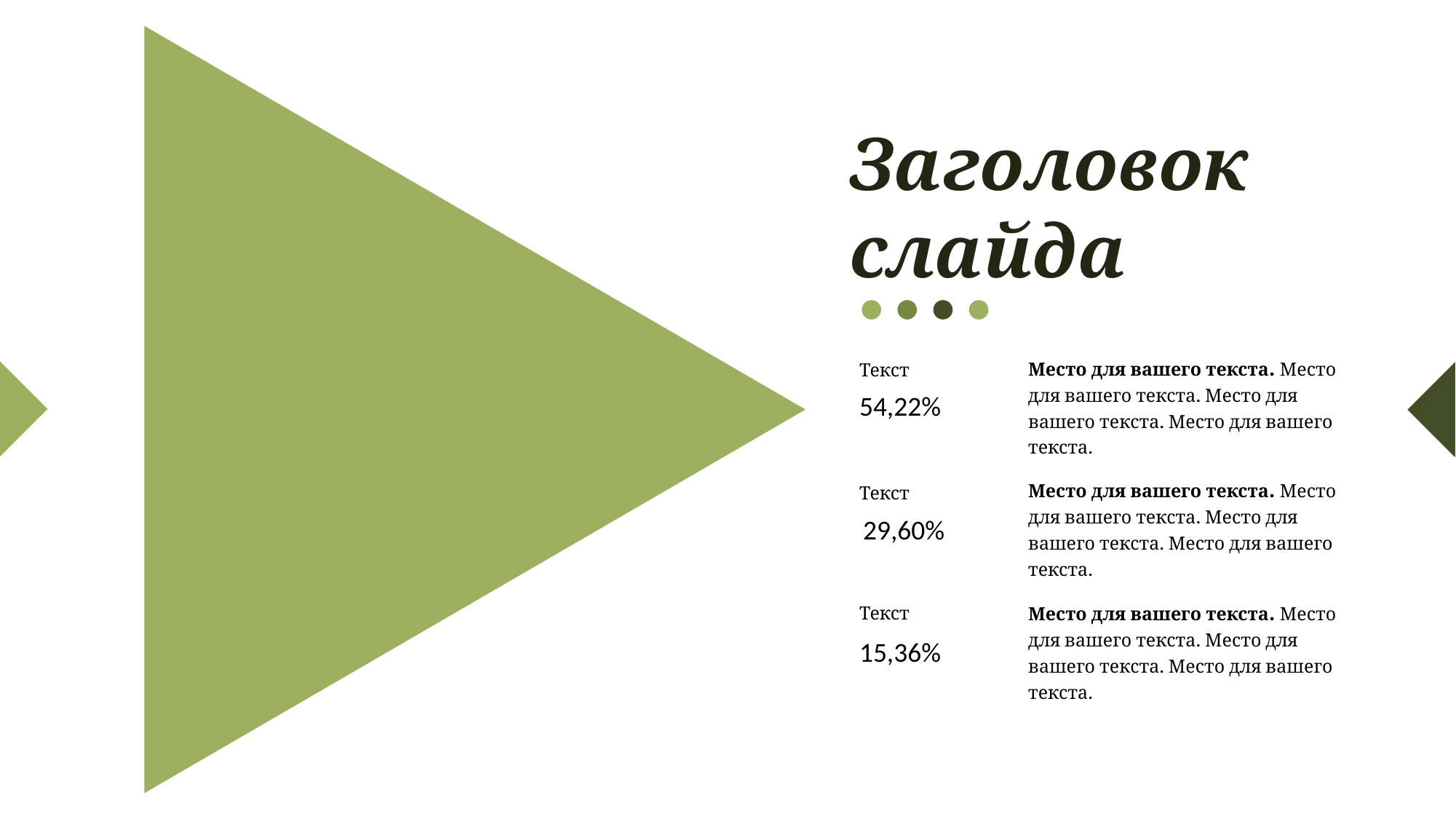

Заголовок слайда

Место для вашего текста. Место для вашего текста. Место для вашего текста. Место для вашего текста.
Текст

54,22%
Место для вашего текста. Место для вашего текста. Место для вашего текста. Место для вашего текста.
Текст
29,60%
Место для вашего текста. Место для вашего текста. Место для вашего текста. Место для вашего текста.
Текст
15,36%